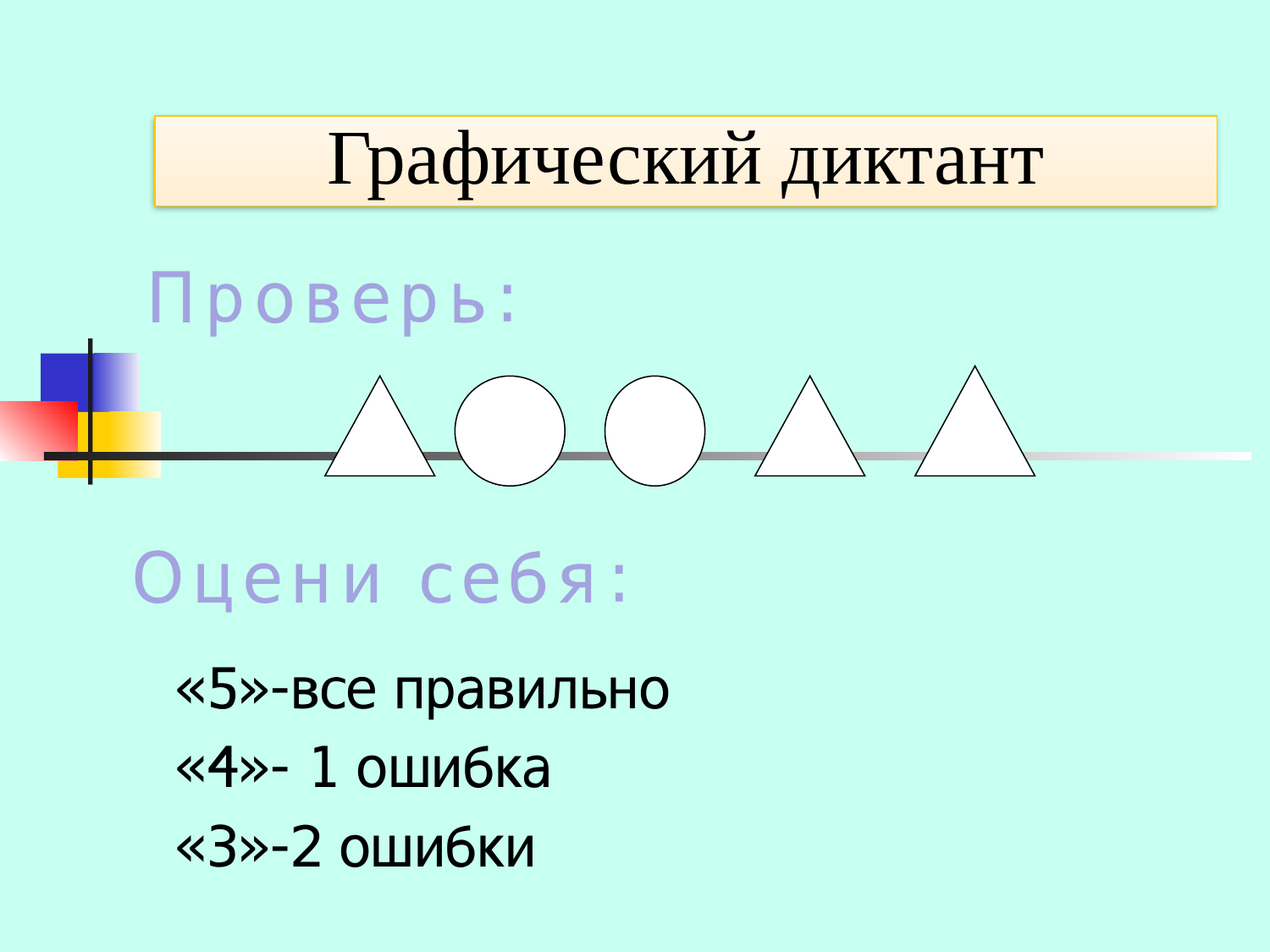

# Графический диктант
Проверь:

Оцени себя:
 «5»-все правильно
 «4»- 1 ошибка
 «3»-2 ошибки